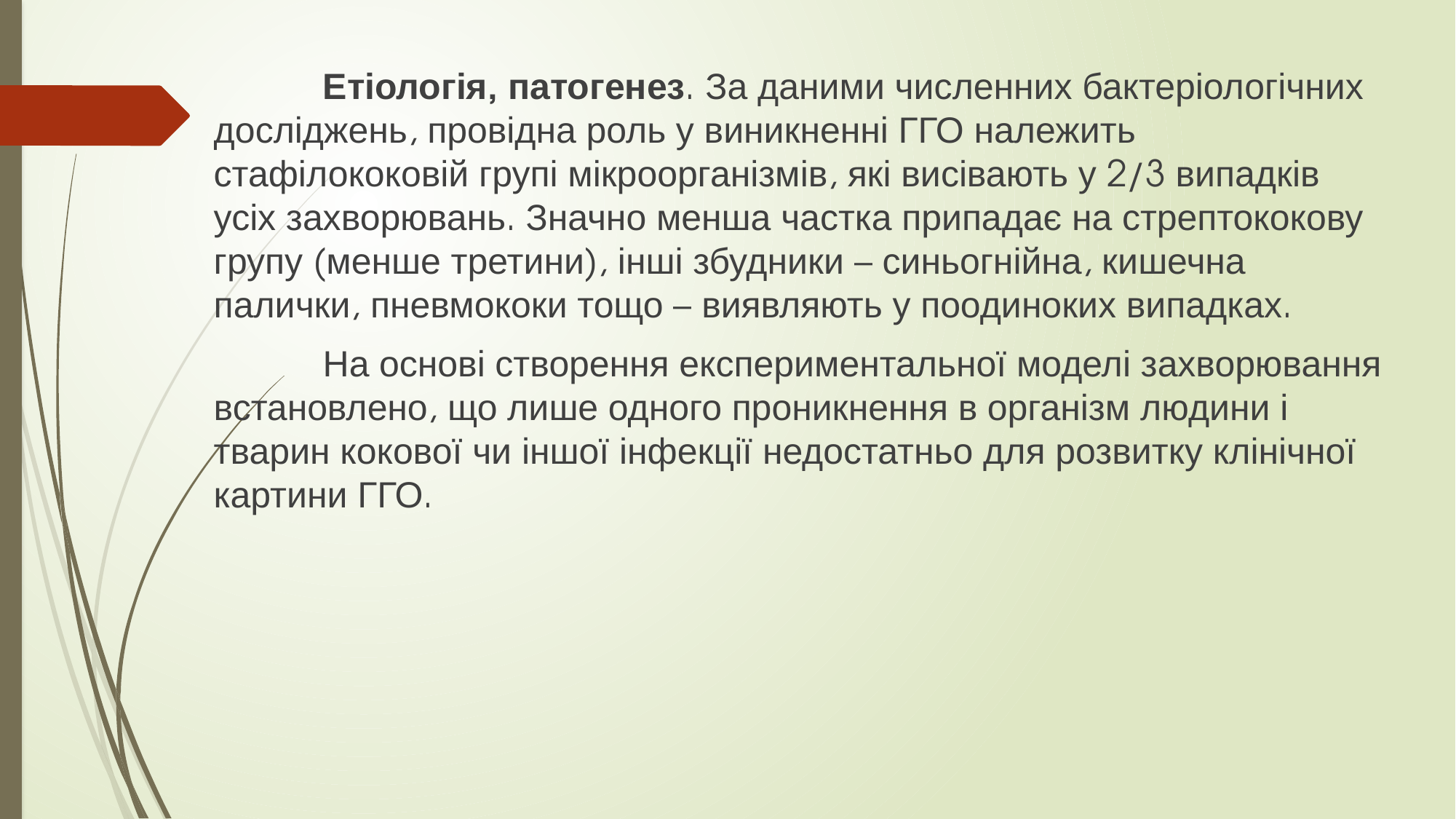

Етіологія, патогенез. За даними численних бактеріологічних досліджень, провідна роль у виникненні ГГО належить стафілококовій групі мікроорганізмів, які висівають у 2/3 випадків усіх захворювань. Значно менша частка припадає на стрептококову групу (менше третини), інші збудники – синьогнійна, кишечна палички, пневмококи тощо – виявляють у поодиноких випадках.
	На основі створення експериментальної моделі захворювання встановлено, що лише одного проникнення в організм людини і тварин кокової чи іншої інфекції недостатньо для розвитку клінічної картини ГГО.